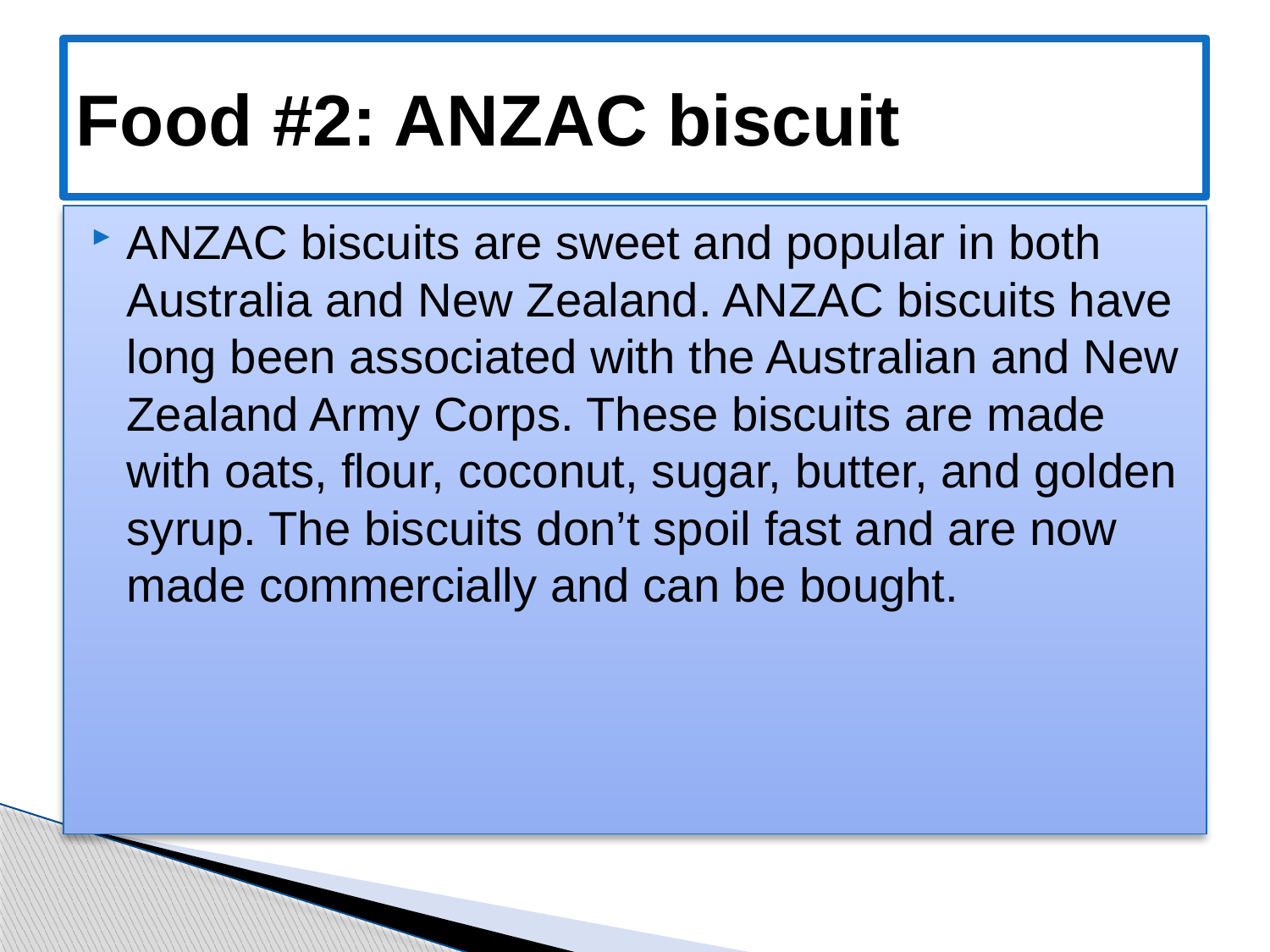

# Food #2: ANZAC biscuit
ANZAC biscuits are sweet and popular in both Australia and New Zealand. ANZAC biscuits have long been associated with the Australian and New Zealand Army Corps. These biscuits are made with oats, flour, coconut, sugar, butter, and golden syrup. The biscuits don’t spoil fast and are now made commercially and can be bought.